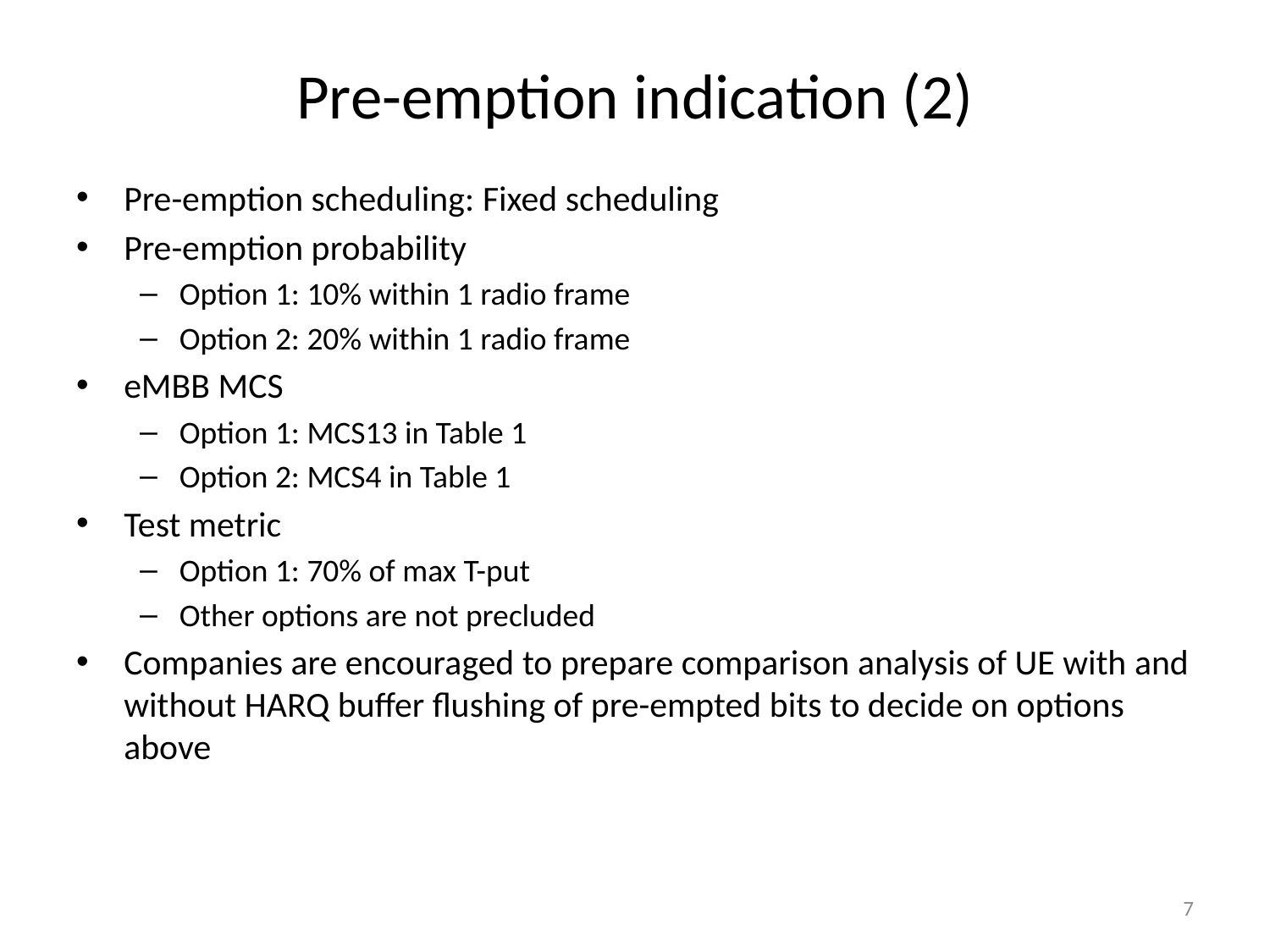

# Pre-emption indication (2)
Pre-emption scheduling: Fixed scheduling
Pre-emption probability
Option 1: 10% within 1 radio frame
Option 2: 20% within 1 radio frame
eMBB MCS
Option 1: MCS13 in Table 1
Option 2: MCS4 in Table 1
Test metric
Option 1: 70% of max T-put
Other options are not precluded
Companies are encouraged to prepare comparison analysis of UE with and without HARQ buffer flushing of pre-empted bits to decide on options above

7